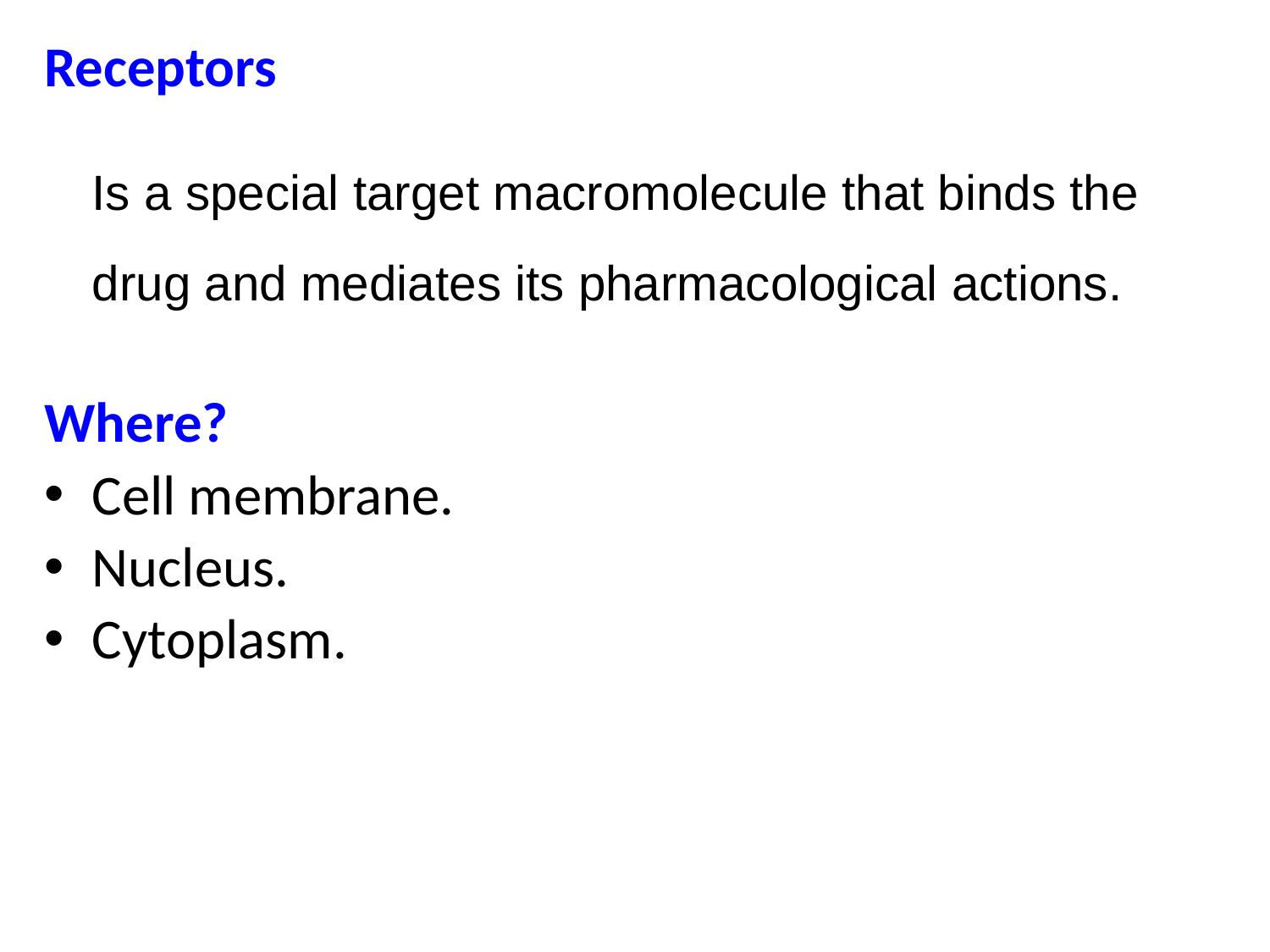

Receptors
	Is a special target macromolecule that binds the drug and mediates its pharmacological actions.

Where?
Cell membrane.
Nucleus.
Cytoplasm.